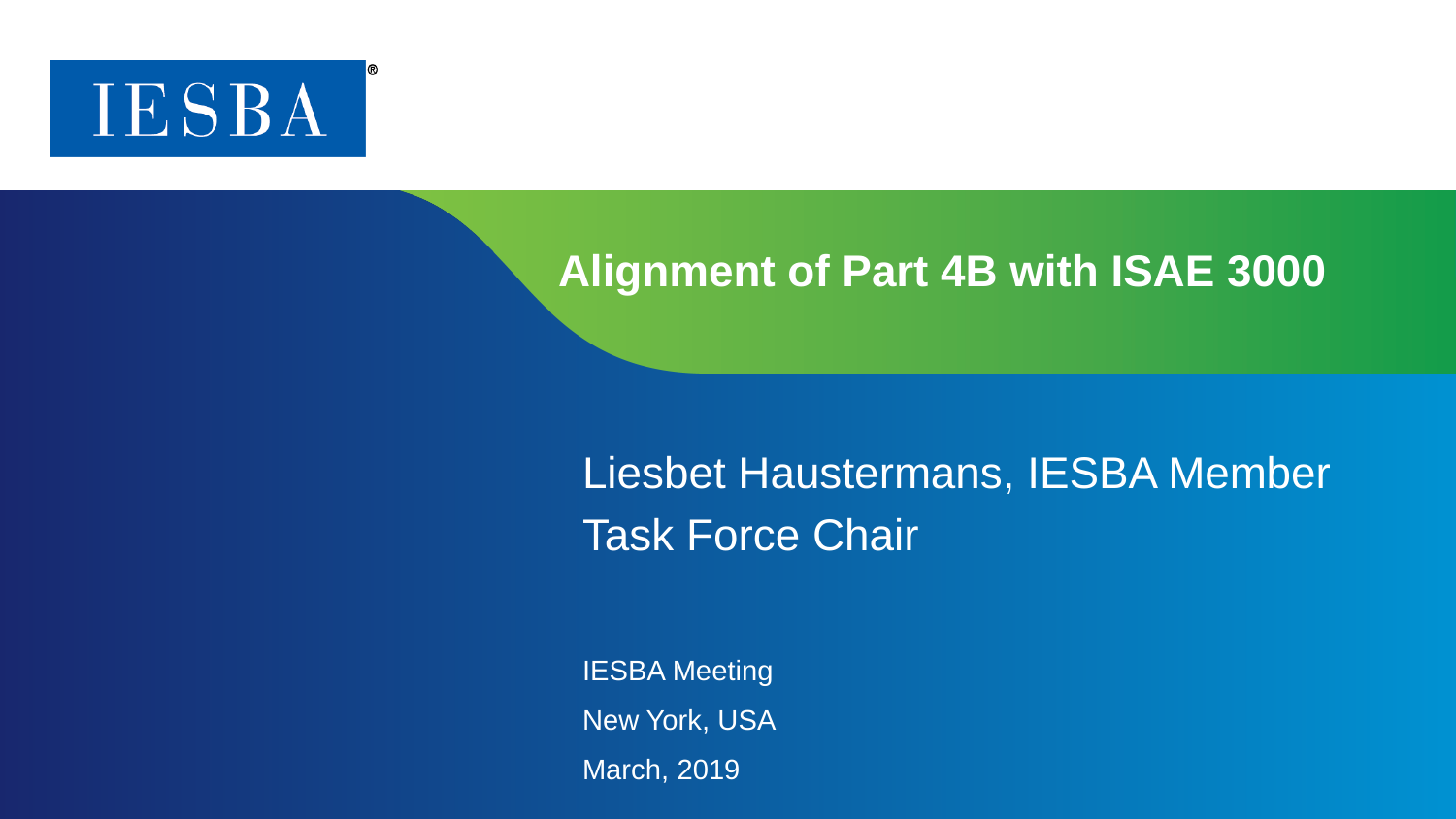

# Alignment of Part 4B with ISAE 3000
Liesbet Haustermans, IESBA Member
Task Force Chair
IESBA Meeting
New York, USA
March, 2019